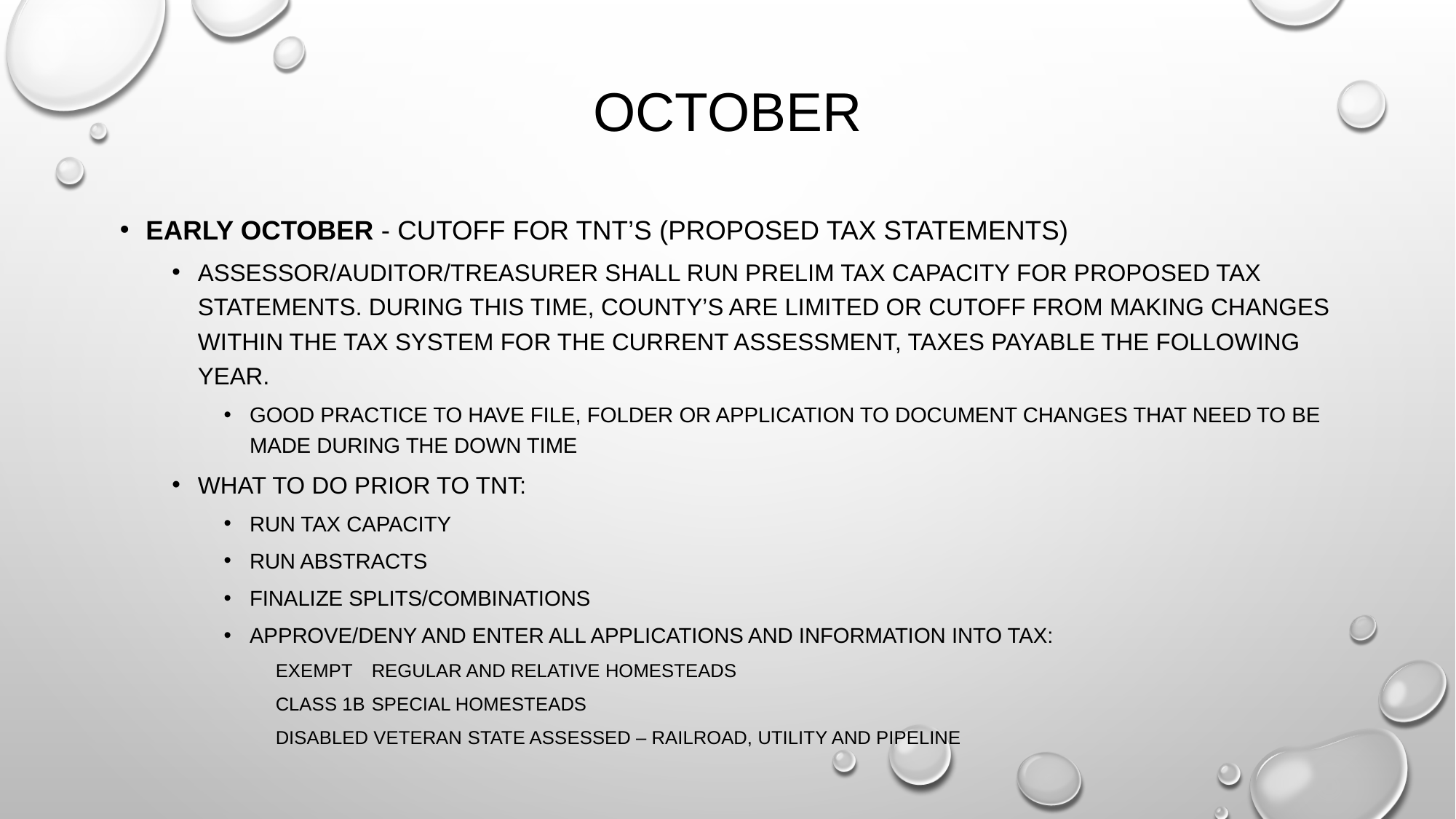

# october
Early October - Cutoff for tnt’s (proposed tax statements)
Assessor/auditor/treasurer shall run prelim tax capacity for proposed tax statements. During this time, county’s are limited or cutoff from making changes within the tax system for the current assessment, taxes payable the following year.
Good practice to have file, folder or application to document changes that need to be made during the down time
What to do prior to tnt:
Run tax capacity
run abstracts
Finalize splits/combinations
approve/deny and enter ALL APPLICATIONS and information into tax:
Exempt		REGULAR AND RELATIVE homesteads
Class 1b		special homesteads
Disabled veteran	state assessed – railroad, utility and pipeline